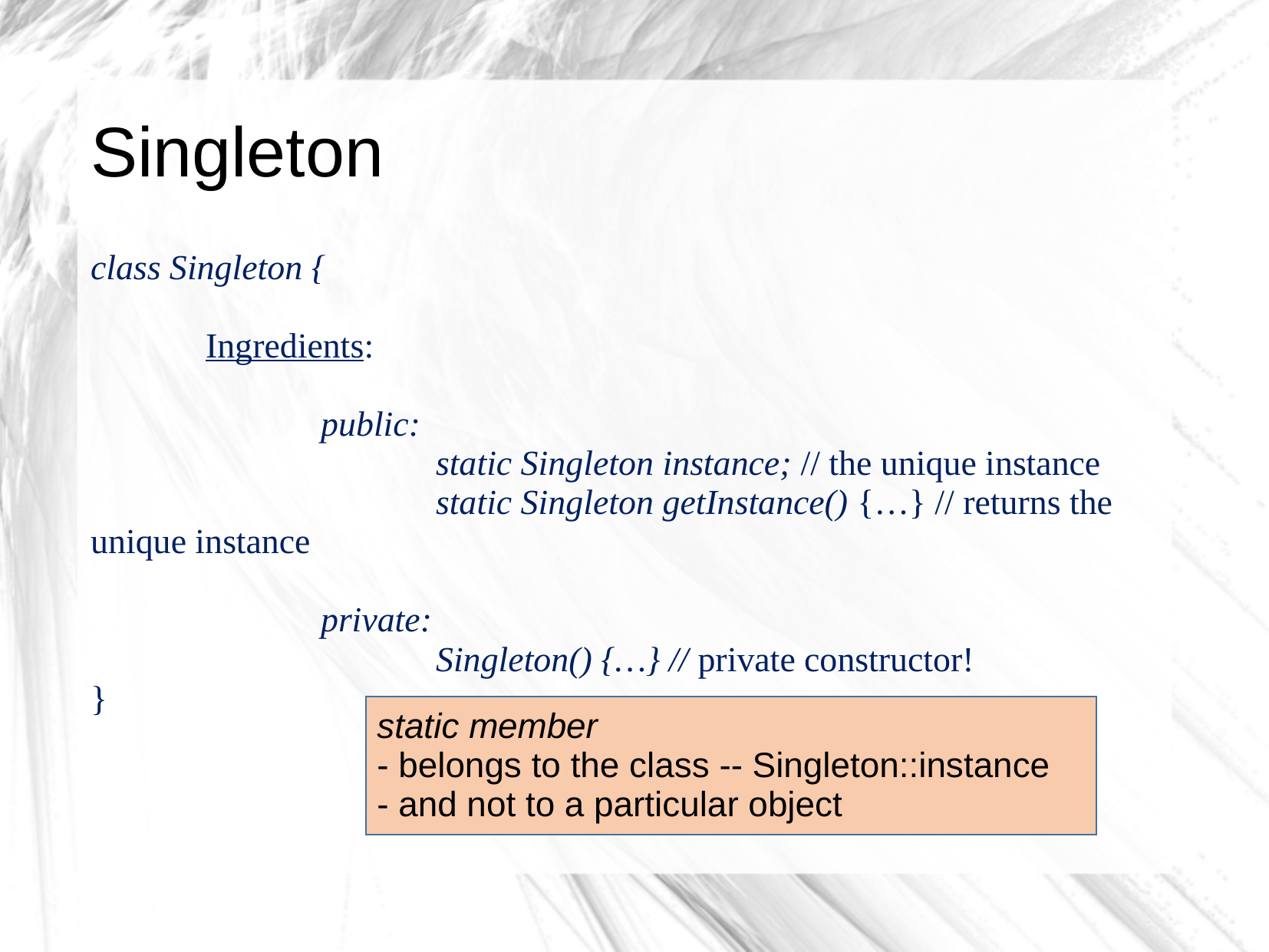

# Singleton
class Singleton {

	Ingredients:

		public:
		 	static Singleton instance; // the unique instance
			static Singleton getInstance() {…} // returns the unique instance

		private:
			Singleton() {…} // private constructor!
}

static member
- belongs to the class -- Singleton::instance
- and not to a particular object